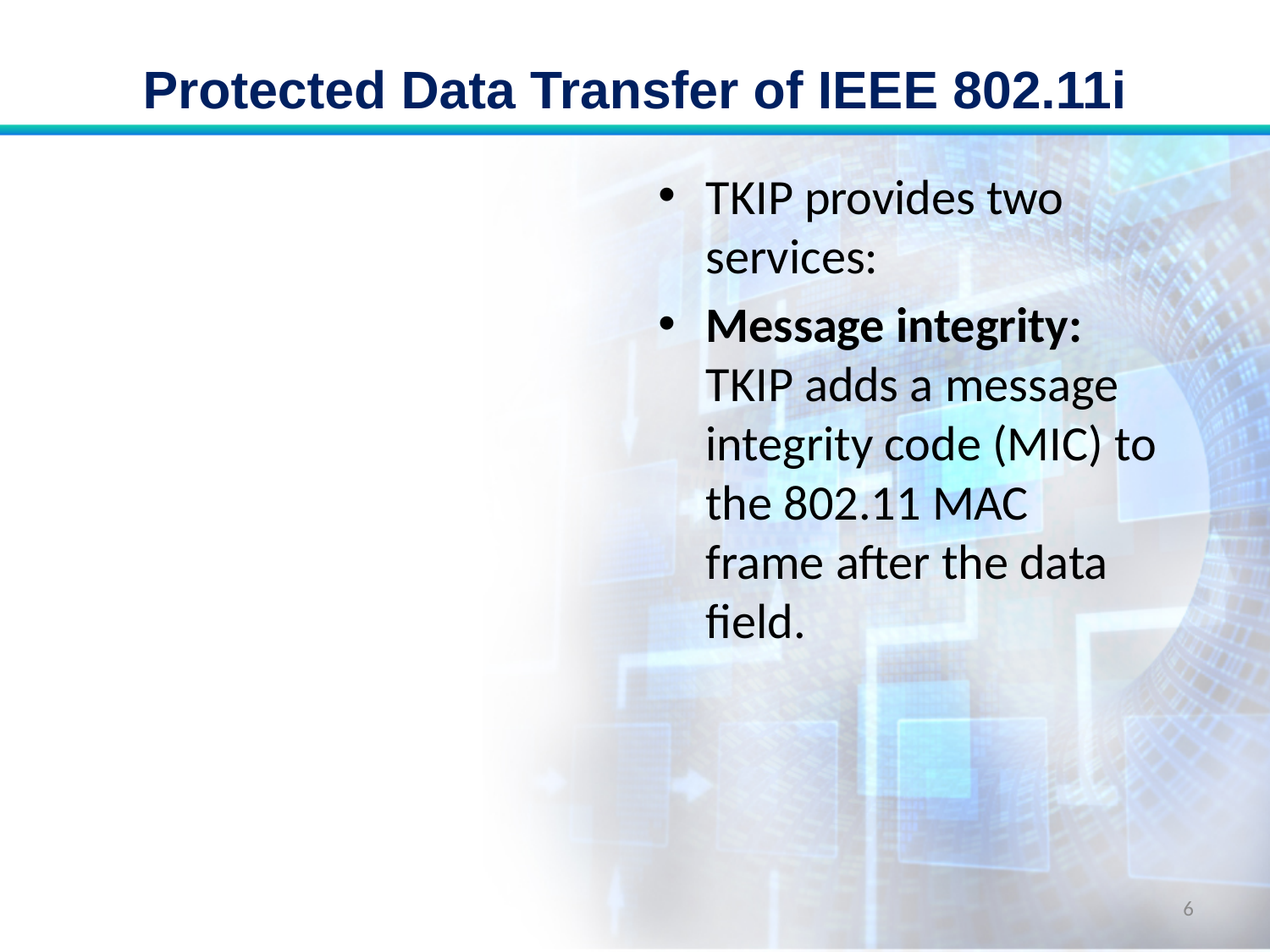

# Protected Data Transfer of IEEE 802.11i
TKIP provides two services:
Message integrity: TKIP adds a message integrity code (MIC) to the 802.11 MAC frame after the data field.
6